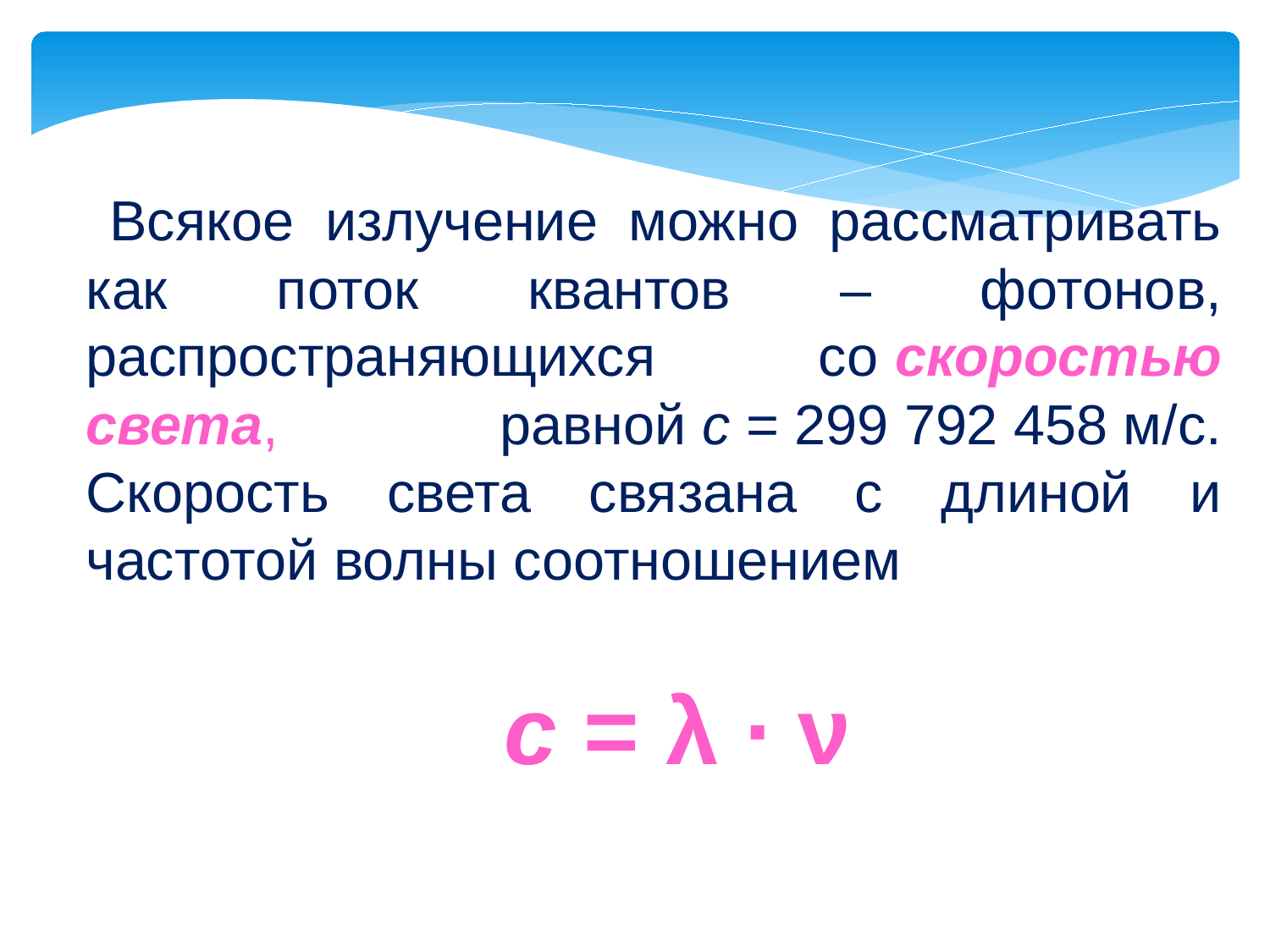

Всякое излучение можно рассматривать как поток квантов – фотонов, распространяющихся со скоростью света, равной c = 299 792 458 м/с. Скорость света связана с длиной и частотой волны соотношением

                          c = λ ∙ ν